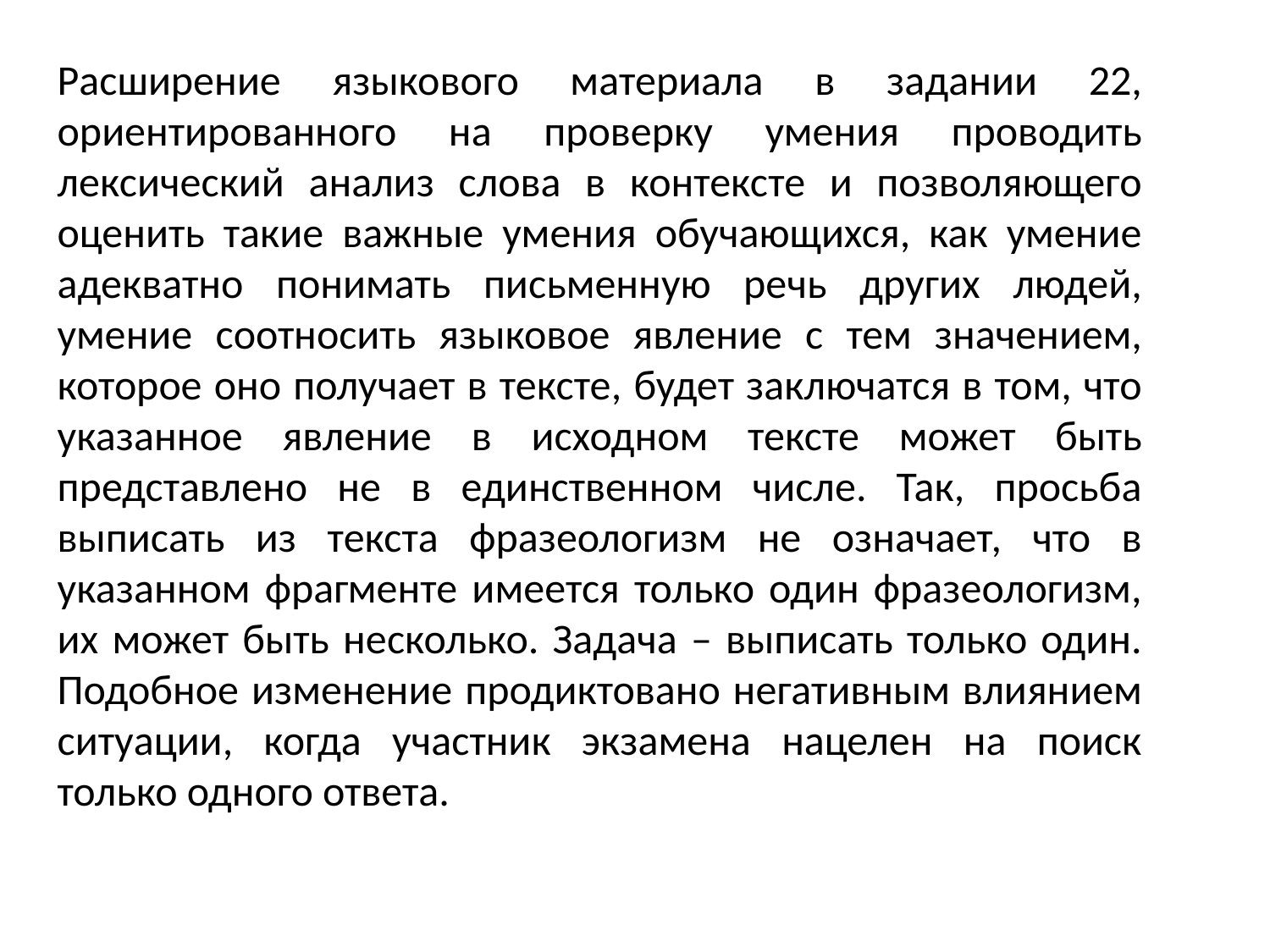

Расширение языкового материала в задании 22, ориентированного на проверку умения проводить лексический анализ слова в контексте и позволяющего оценить такие важные умения обучающихся, как умение адекватно понимать письменную речь других людей, умение соотносить языковое явление с тем значением, которое оно получает в тексте, будет заключатся в том, что указанное явление в исходном тексте может быть представлено не в единственном числе. Так, просьба выписать из текста фразеологизм не означает, что в указанном фрагменте имеется только один фразеологизм, их может быть несколько. Задача – выписать только один. Подобное изменение продиктовано негативным влиянием ситуации, когда участник экзамена нацелен на поиск только одного ответа.